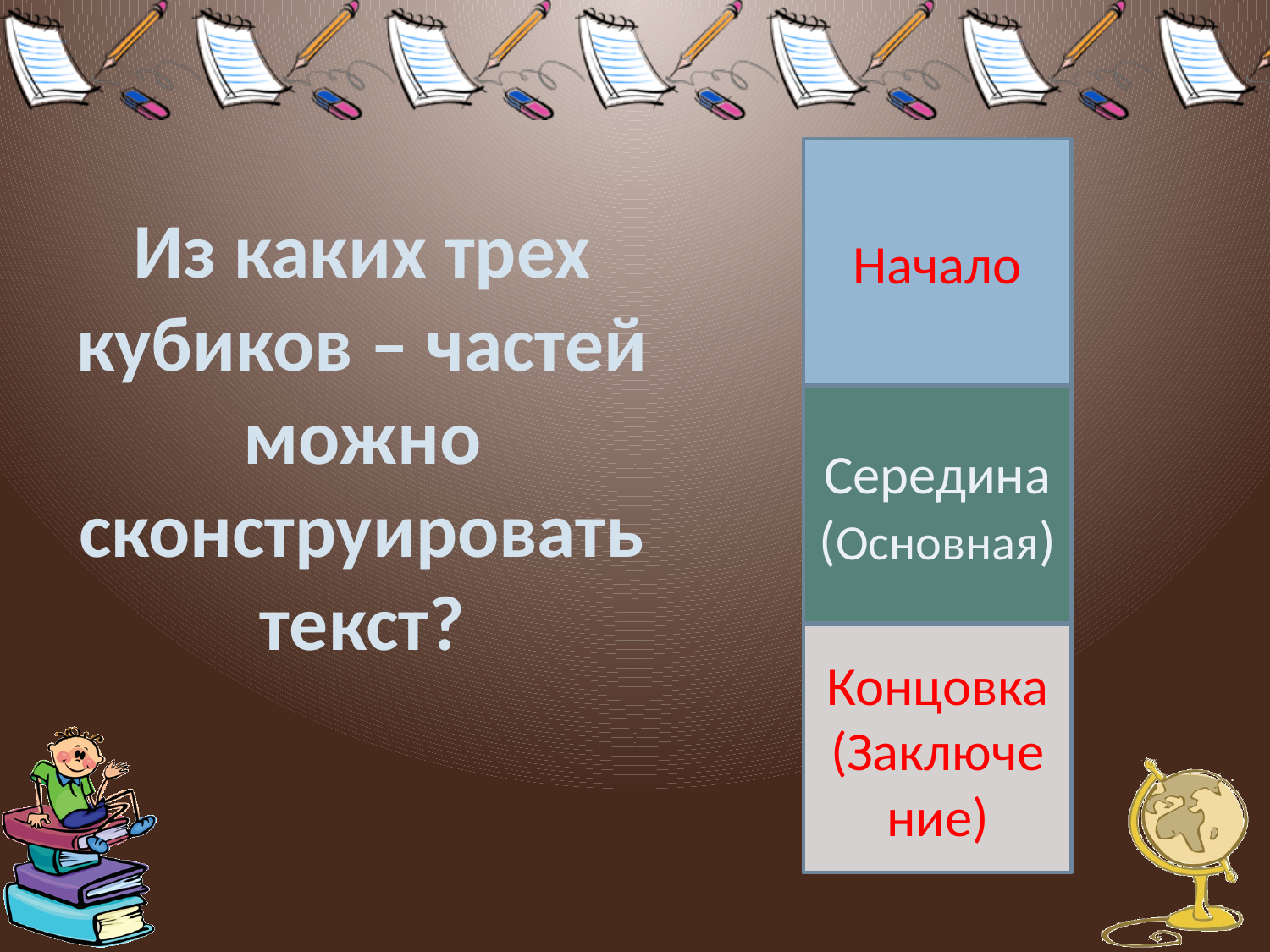

Начало
# Из каких трех кубиков – частей можно сконструировать текст?
Середина (Основная)
Концовка (Заключение)